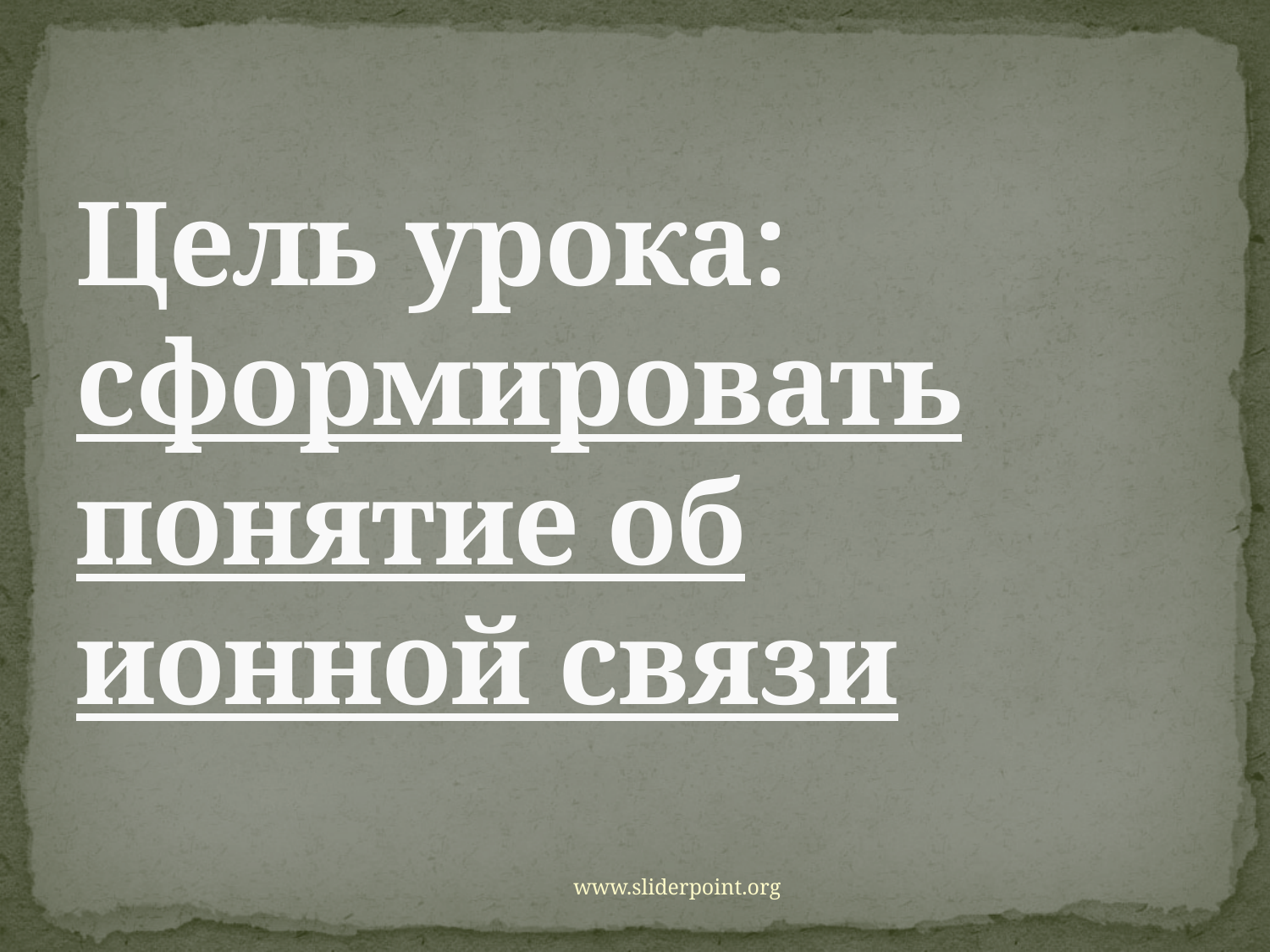

# Цель урока: сформировать понятие об ионной связи

www.sliderpoint.org